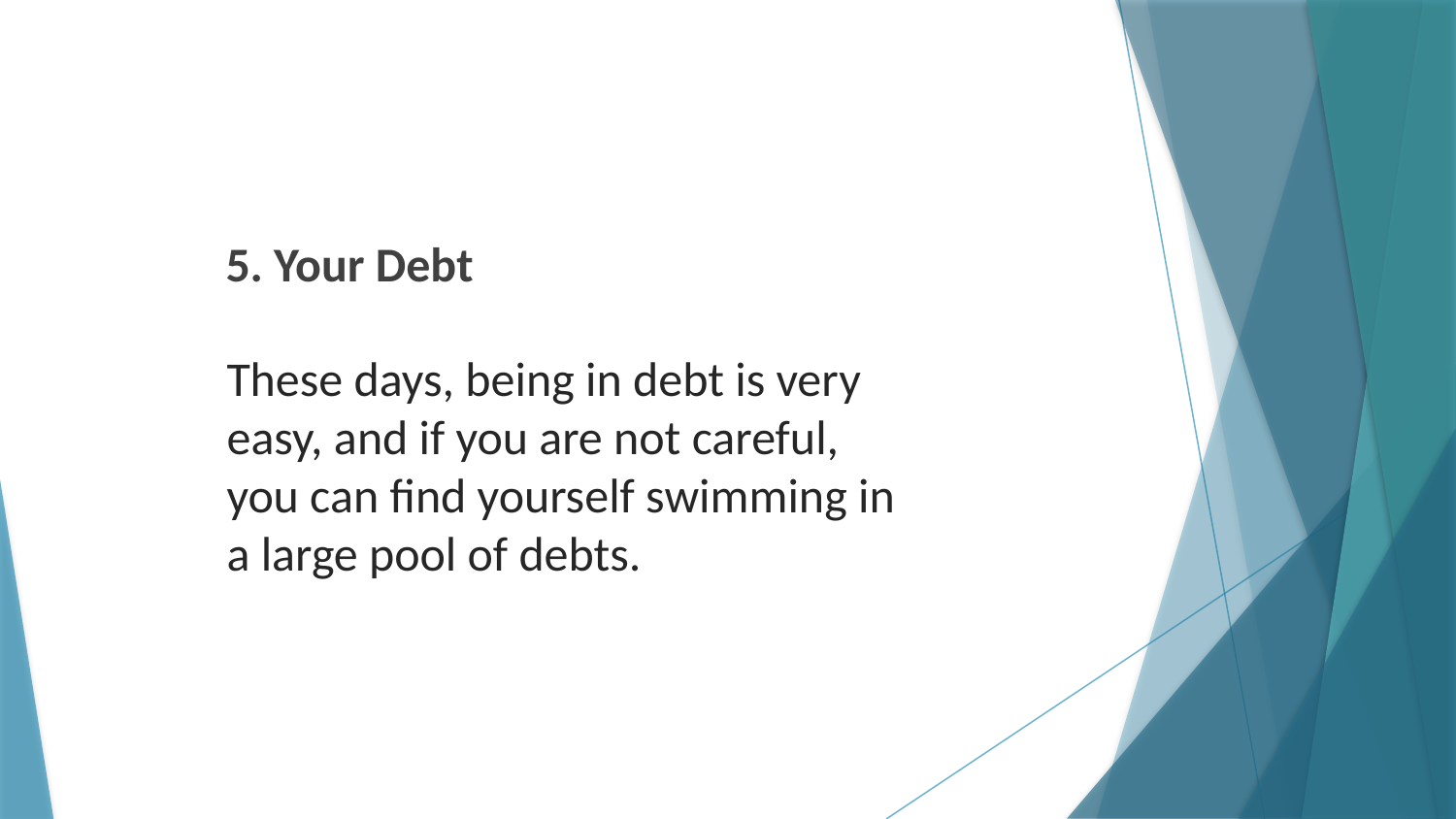

5. Your Debt
These days, being in debt is very easy, and if you are not careful, you can find yourself swimming in a large pool of debts.